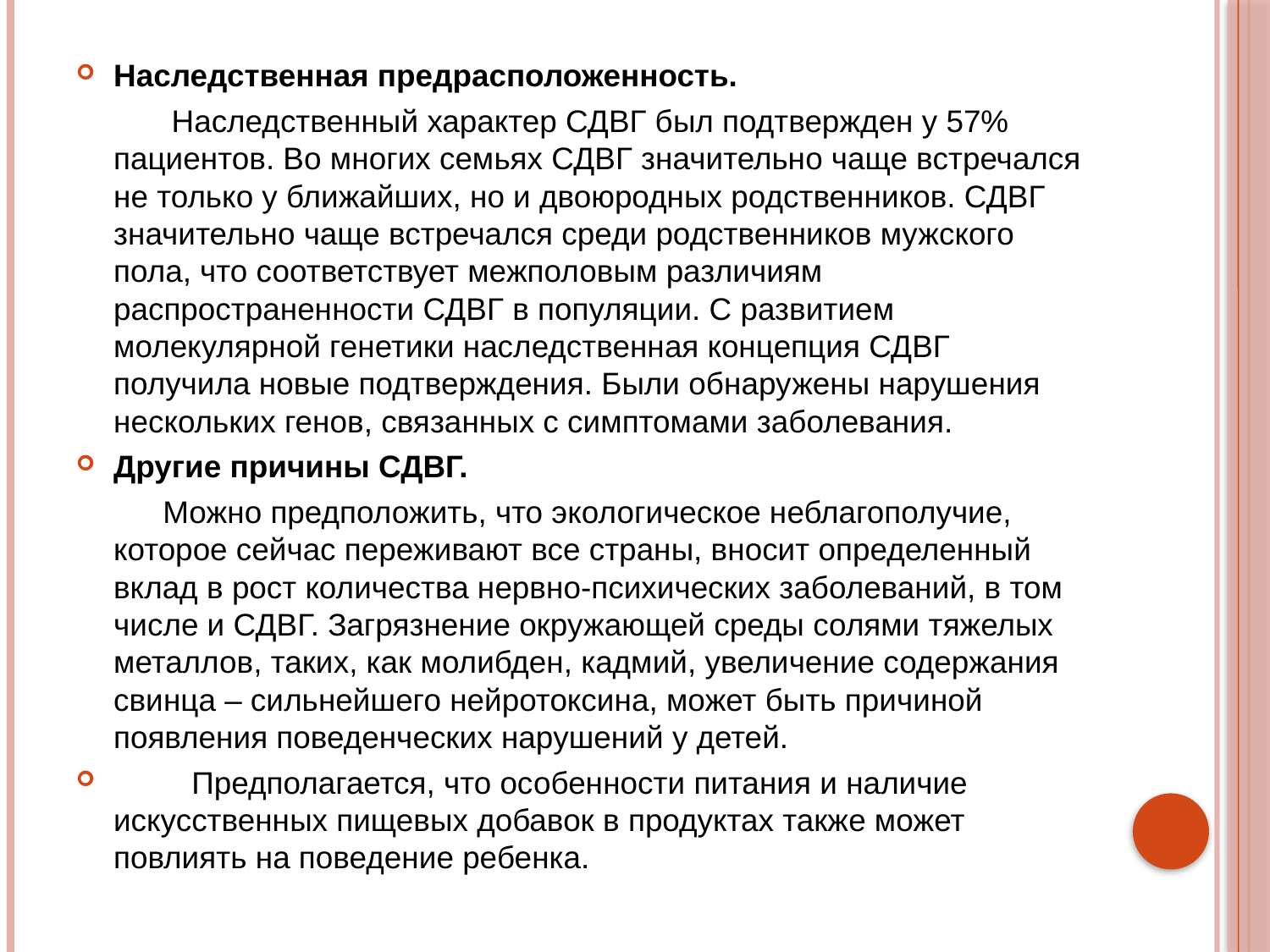

Наследственная предрасположенность.
           Наследственный характер СДВГ был подтвержден у 57% пациентов. Во многих семьях СДВГ значительно чаще встречался не только у ближайших, но и двоюродных родственников. СДВГ значительно чаще встречался среди родственников мужского пола, что соответствует межполовым различиям распространенности СДВГ в популяции. С развитием молекулярной генетики наследственная концепция СДВГ получила новые подтверждения. Были обнаружены нарушения нескольких генов, связанных с симптомами заболевания.
Другие причины СДВГ.
          Можно предположить, что экологическое неблагополучие, которое сейчас переживают все страны, вносит определенный вклад в рост количества нервно-психических заболеваний, в том числе и СДВГ. Загрязнение окружающей среды солями тяжелых металлов, таких, как молибден, кадмий, увеличение содержания свинца – сильнейшего нейротоксина, может быть причиной появления поведенческих нарушений у детей.
         Предполагается, что особенности питания и наличие искусственных пищевых добавок в продуктах также может повлиять на поведение ребенка.